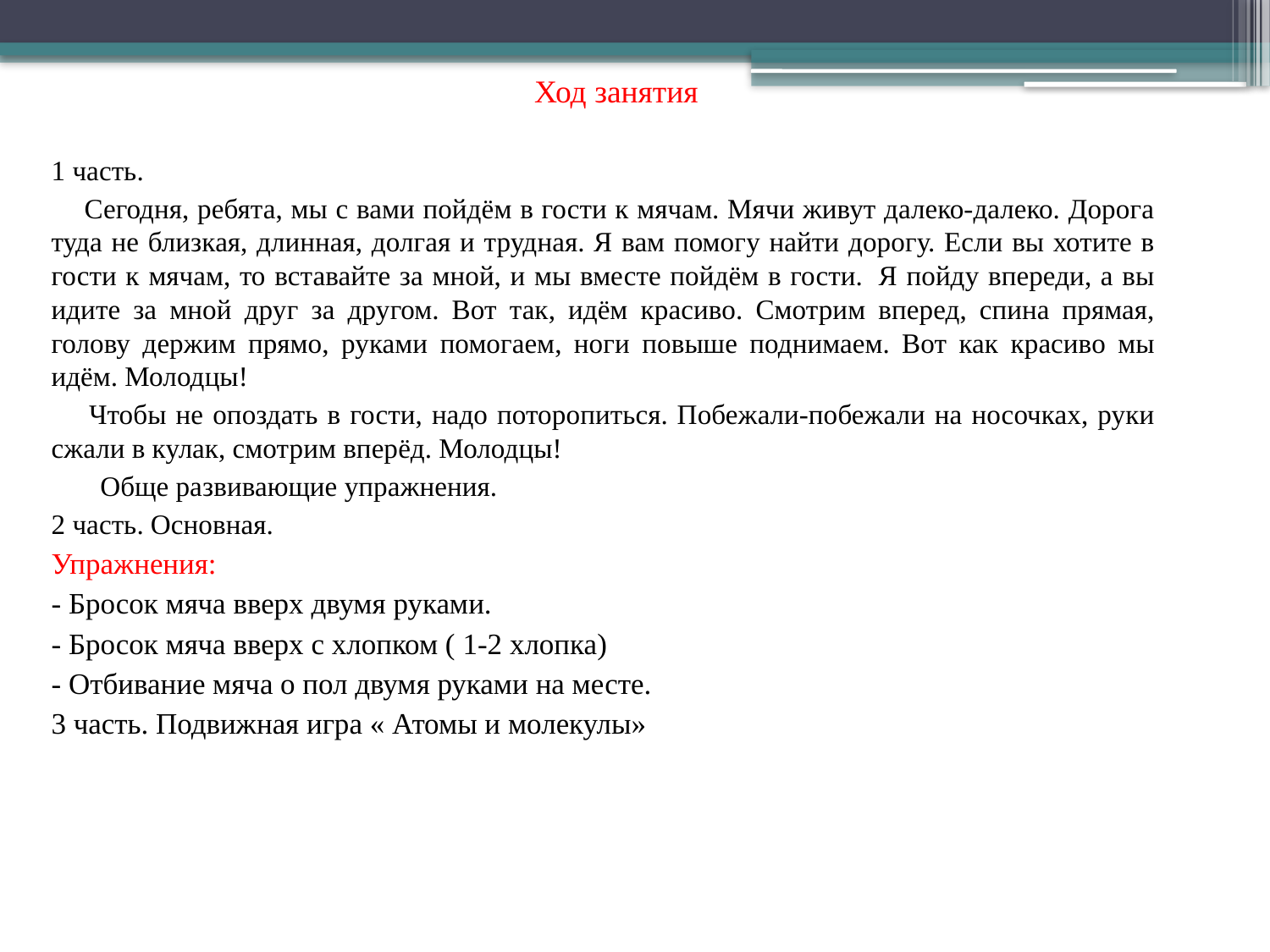

# Ход занятия
1 часть.
    Сегодня, ребята, мы с вами пойдём в гости к мячам. Мячи живут далеко-далеко. Дорога туда не близкая, длинная, долгая и трудная. Я вам помогу найти дорогу. Если вы хотите в гости к мячам, то вставайте за мной, и мы вместе пойдём в гости.  Я пойду впереди, а вы идите за мной друг за другом. Вот так, идём красиво. Смотрим вперед, спина прямая, голову держим прямо, руками помогаем, ноги повыше поднимаем. Вот как красиво мы идём. Молодцы!
    Чтобы не опоздать в гости, надо поторопиться. Побежали-побежали на носочках, руки сжали в кулак, смотрим вперёд. Молодцы!
       Обще развивающие упражнения.
2 часть. Основная.
Упражнения:
- Бросок мяча вверх двумя руками.
- Бросок мяча вверх с хлопком ( 1-2 хлопка)
- Отбивание мяча о пол двумя руками на месте.
3 часть. Подвижная игра « Атомы и молекулы»